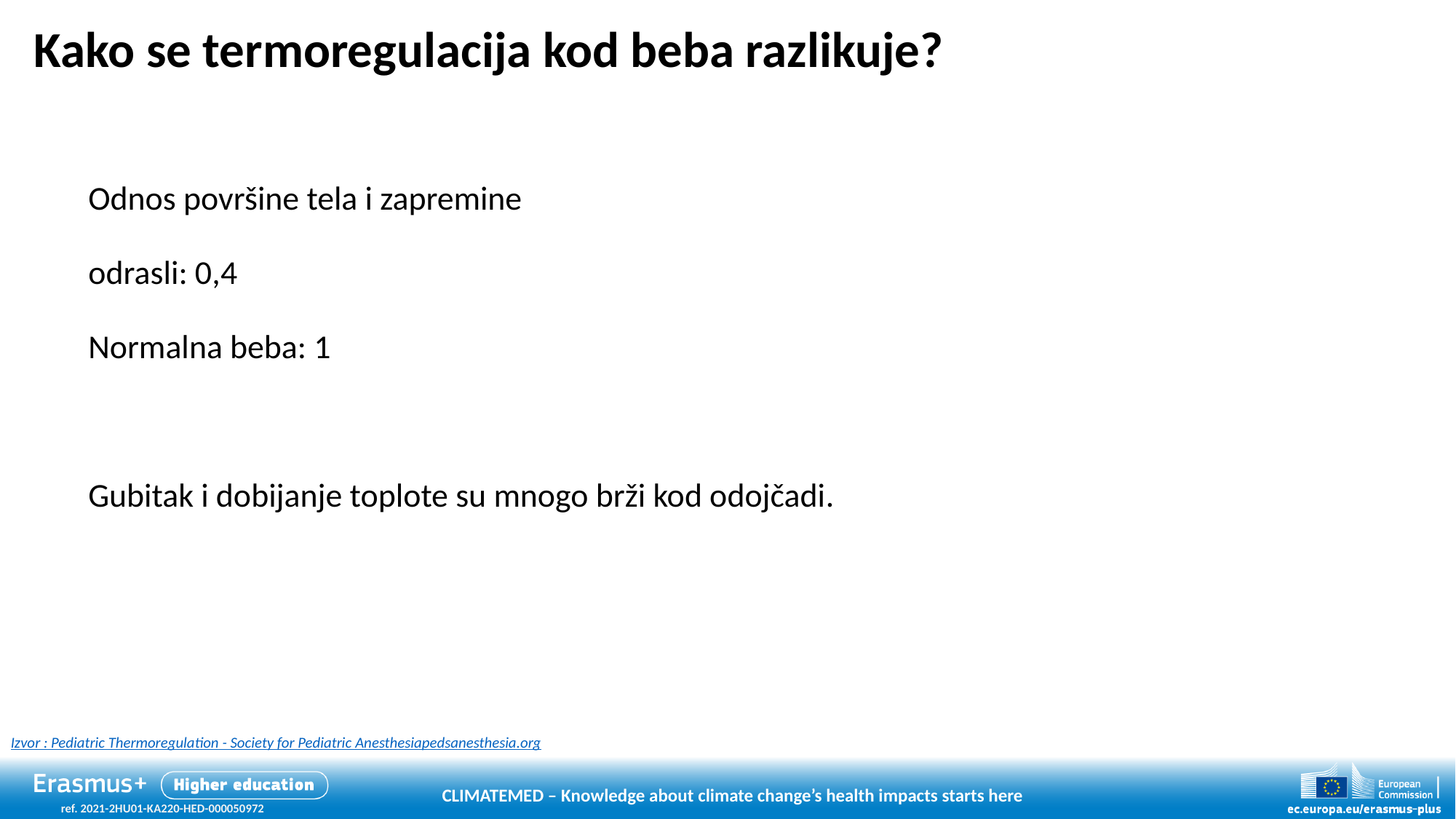

Kako se termoregulacija kod beba razlikuje?
Odnos površine tela i zapremine
odrasli: 0,4
Normalna beba: 1

Gubitak i dobijanje toplote su mnogo brži kod odojčadi.

Izvor : Pediatric Thermoregulation - Society for Pediatric Anesthesiapedsanesthesia.org